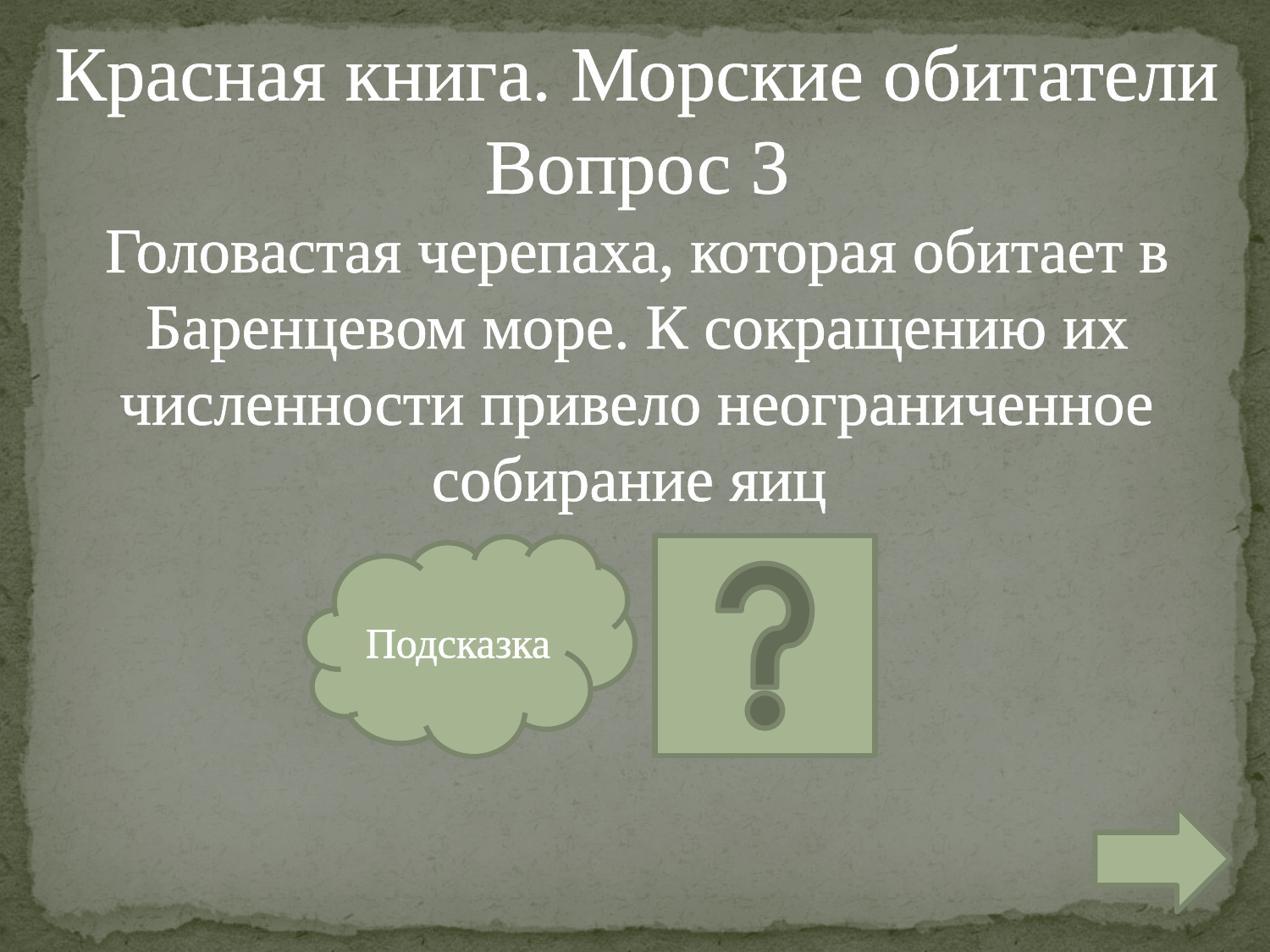

# Красная книга. Морские обитатели Вопрос 3 Головастая черепаха, которая обитает в Баренцевом море. К сокращению их численности привело неограниченное собирание яиц
Подсказка